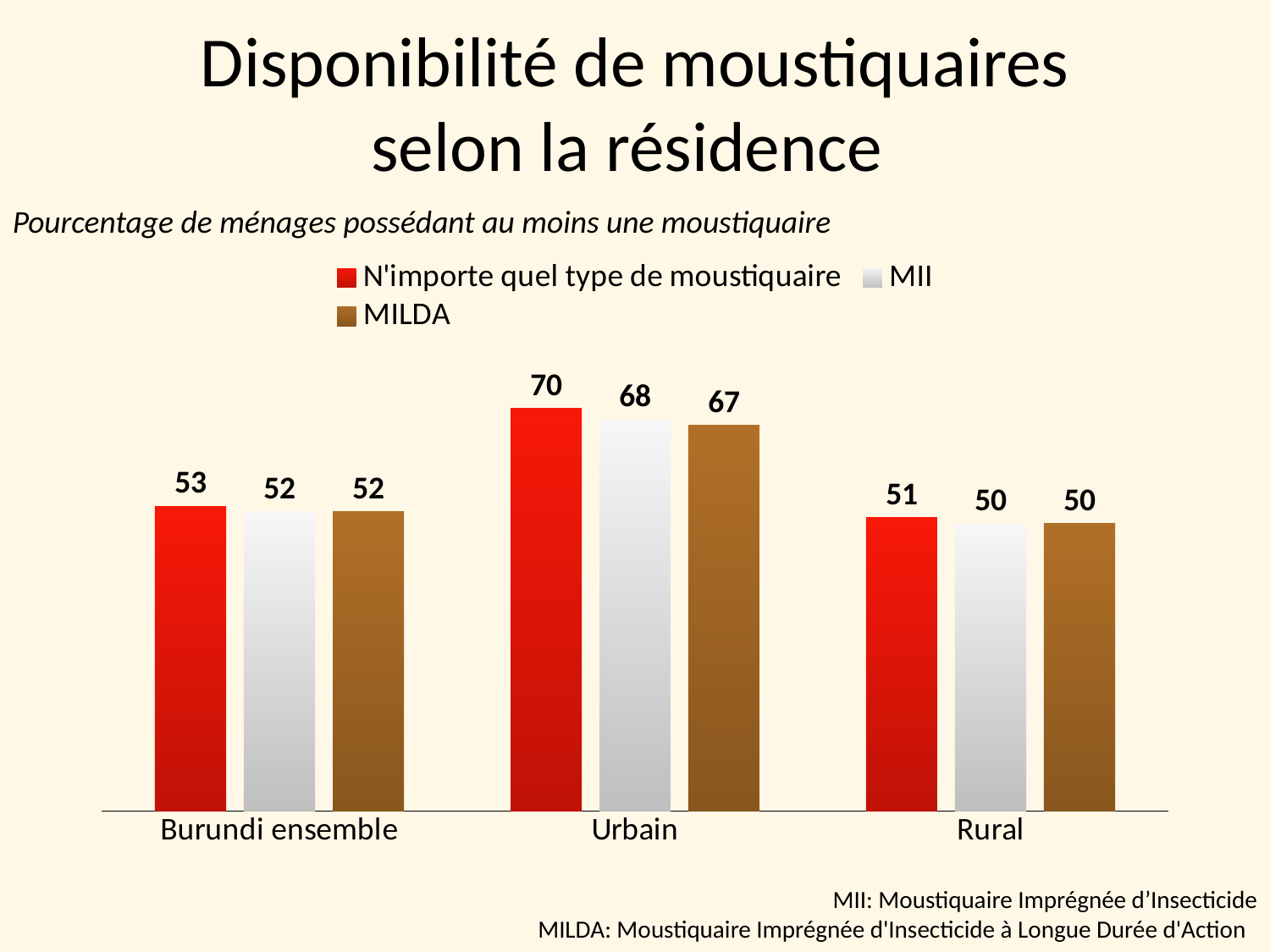

# Disponibilité de moustiquaires selon la résidence
Pourcentage de ménages possédant au moins une moustiquaire

### Chart

| Category | N'importe quel type de moustiquaire | MII | MILDA |
|---|---|---|---|
| Burundi ensemble | 53.0 | 52.0 | 52.0 |
| Urbain | 70.0 | 68.0 | 67.0 |
| Rural | 51.0 | 50.0 | 50.0 |
MII: Moustiquaire Imprégnée d’Insecticide
MILDA: Moustiquaire Imprégnée d'Insecticide à Longue Durée d'Action